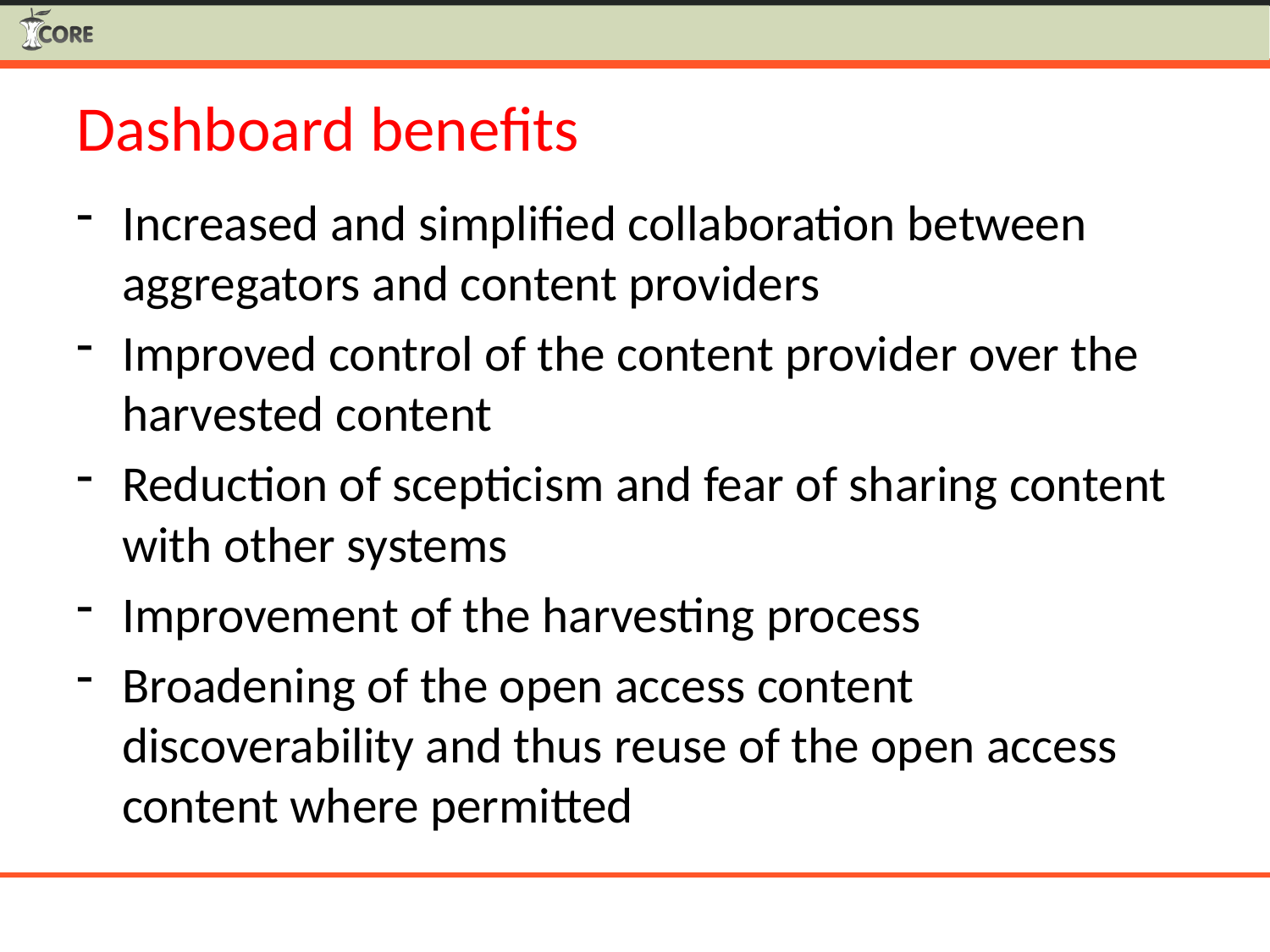

# Dashboard benefits
Increased and simplified collaboration between aggregators and content providers
Improved control of the content provider over the harvested content
Reduction of scepticism and fear of sharing content with other systems
Improvement of the harvesting process
Broadening of the open access content discoverability and thus reuse of the open access content where permitted